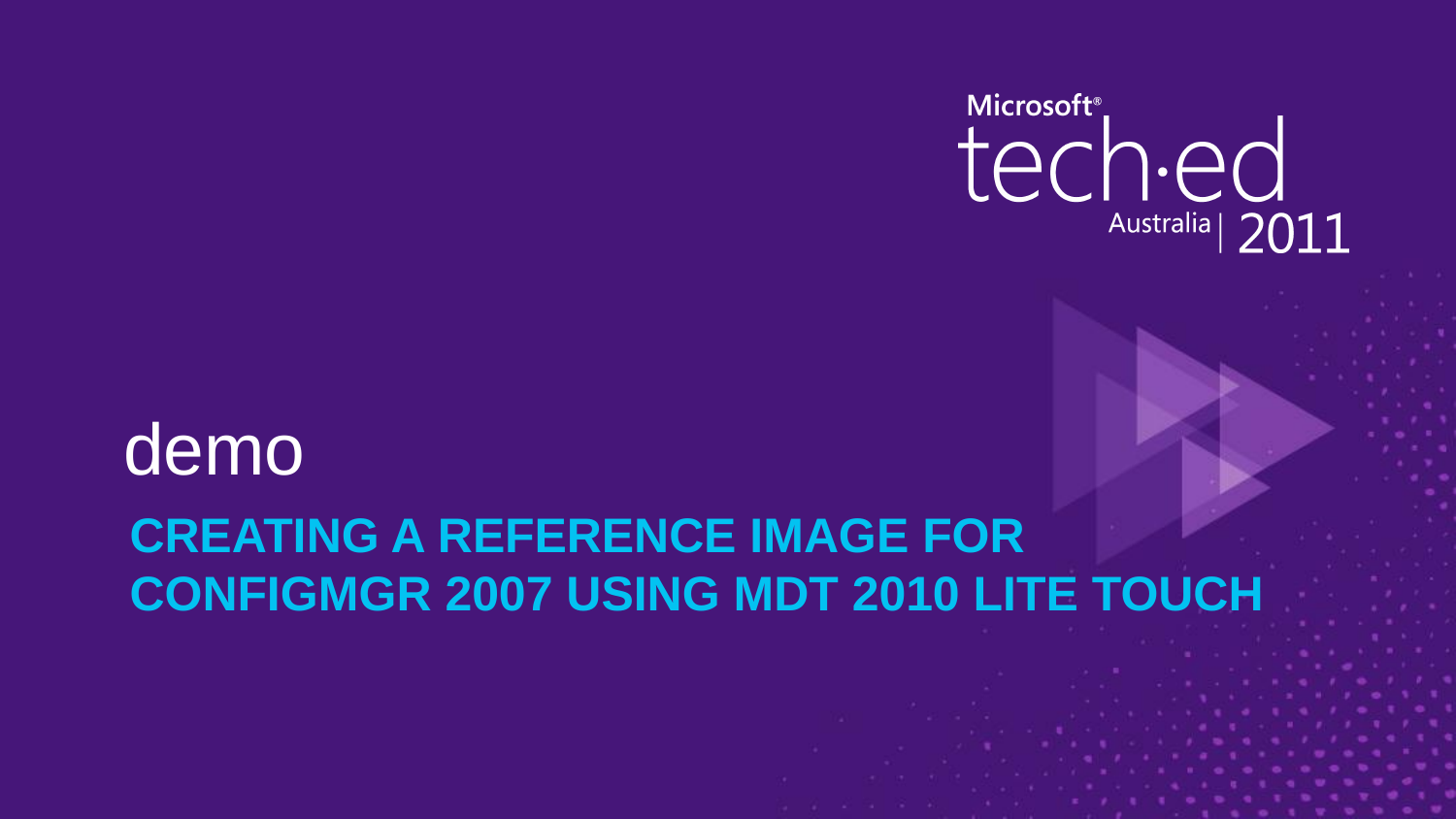

demo
# Creating a reference image for ConfigMgr 2007 using MDT 2010 Lite Touch